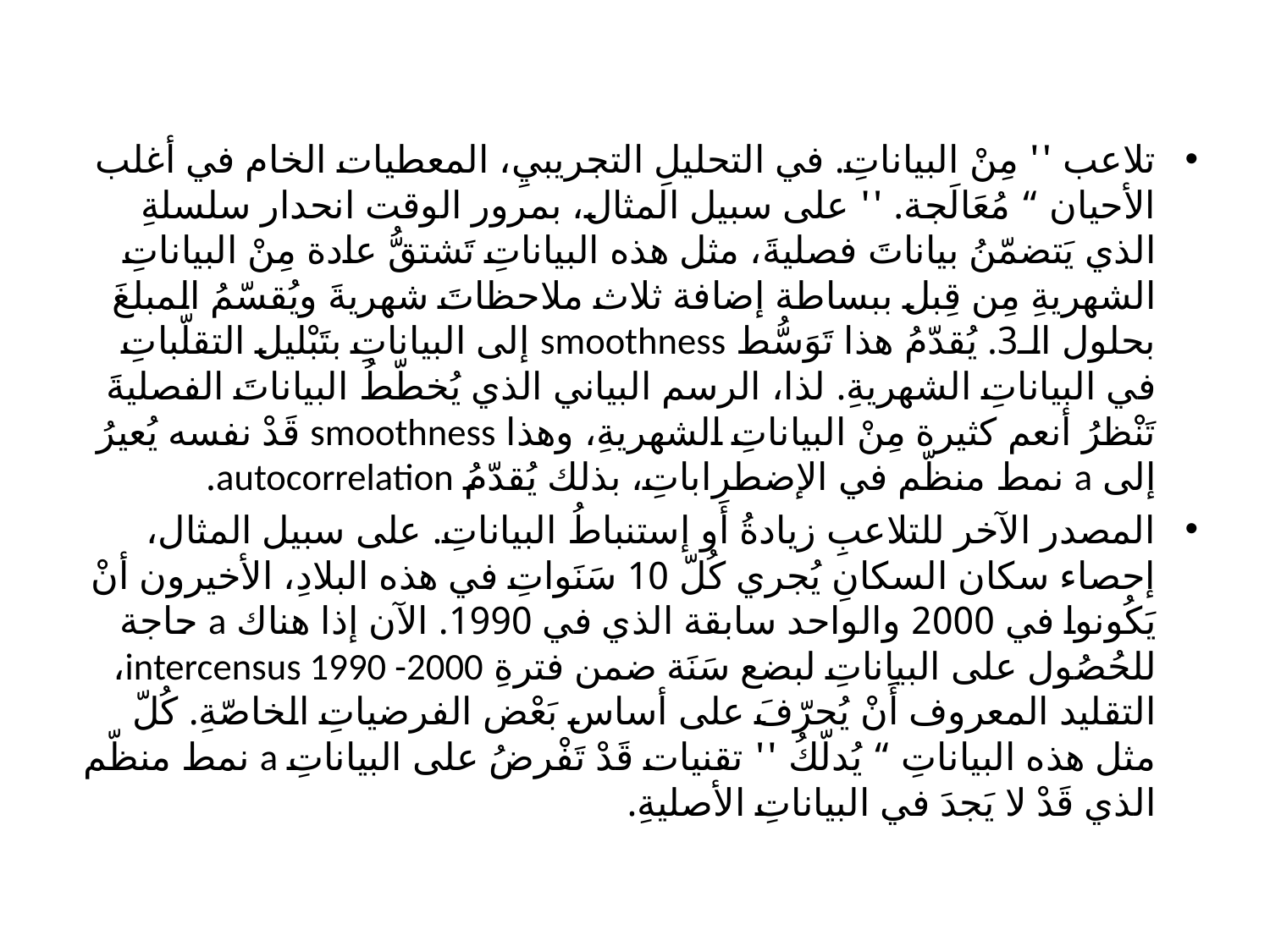

تلاعب '' مِنْ البياناتِ. في التحليلِ التجريبيِ، المعطيات الخام في أغلب الأحيان “ مُعَالَجة. '' على سبيل المثال، بمرور الوقت انحدار سلسلةِ الذي يَتضمّنُ بياناتَ فصليةَ، مثل هذه البياناتِ تَشتقُّ عادة مِنْ البياناتِ الشهريةِ مِن قِبل ببساطة إضافة ثلاث ملاحظاتَ شهريةَ ويُقسّمُ المبلغَ بحلول الـ3. يُقدّمُ هذا تَوَسُّط smoothness إلى البياناتِ بتَبْليل التقلّباتِ في البياناتِ الشهريةِ. لذا، الرسم البياني الذي يُخطّطُ البياناتَ الفصليةَ تَنْظرُ أنعم كثيرة مِنْ البياناتِ الشهريةِ، وهذا smoothness قَدْ نفسه يُعيرُ إلى a نمط منظّم في الإضطراباتِ، بذلك يُقدّمُ autocorrelation.
المصدر الآخر للتلاعبِ زيادةُ أَو إستنباطُ البياناتِ. على سبيل المثال، إحصاء سكان السكانِ يُجري كُلّ 10 سَنَواتِ في هذه البلادِ، الأخيرون أنْ يَكُونوا في 2000 والواحد سابقة الذي في 1990. الآن إذا هناك a حاجة للحُصُول على البياناتِ لبضع سَنَة ضمن فترةِ intercensus 1990 -2000، التقليد المعروف أَنْ يُحرّفَ على أساس بَعْض الفرضياتِ الخاصّةِ. كُلّ مثل هذه البياناتِ “ يُدلّكُ '' تقنيات قَدْ تَفْرضُ على البياناتِ a نمط منظّم الذي قَدْ لا يَجدَ في البياناتِ الأصليةِ.